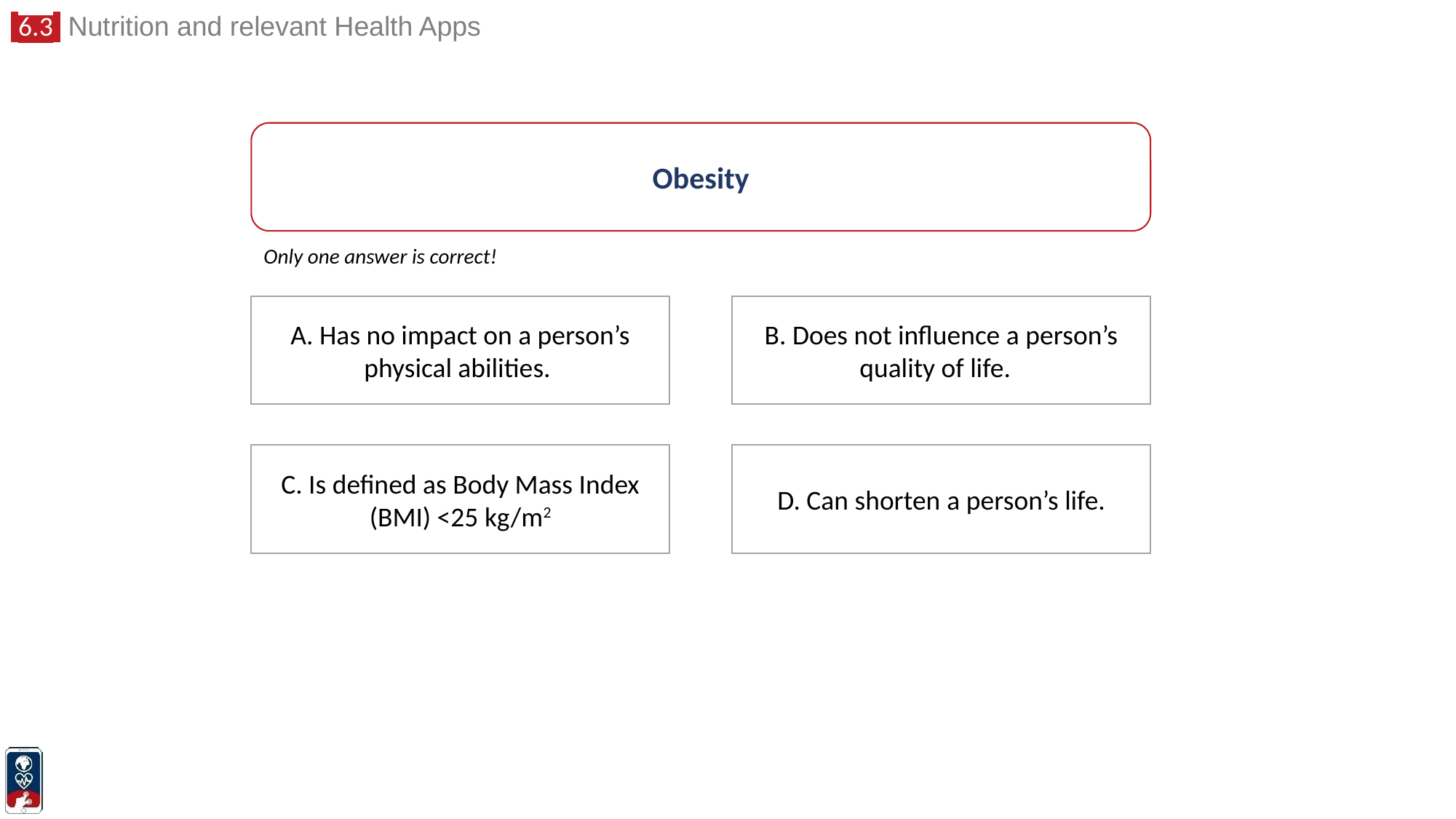

Obesity
Only one answer is correct!
A. Has no impact on a person’s physical abilities.
B. Does not influence a person’s quality of life.
D. Can shorten a person’s life.
C. Is defined as Body Mass Index (BMI) <25 kg/m2